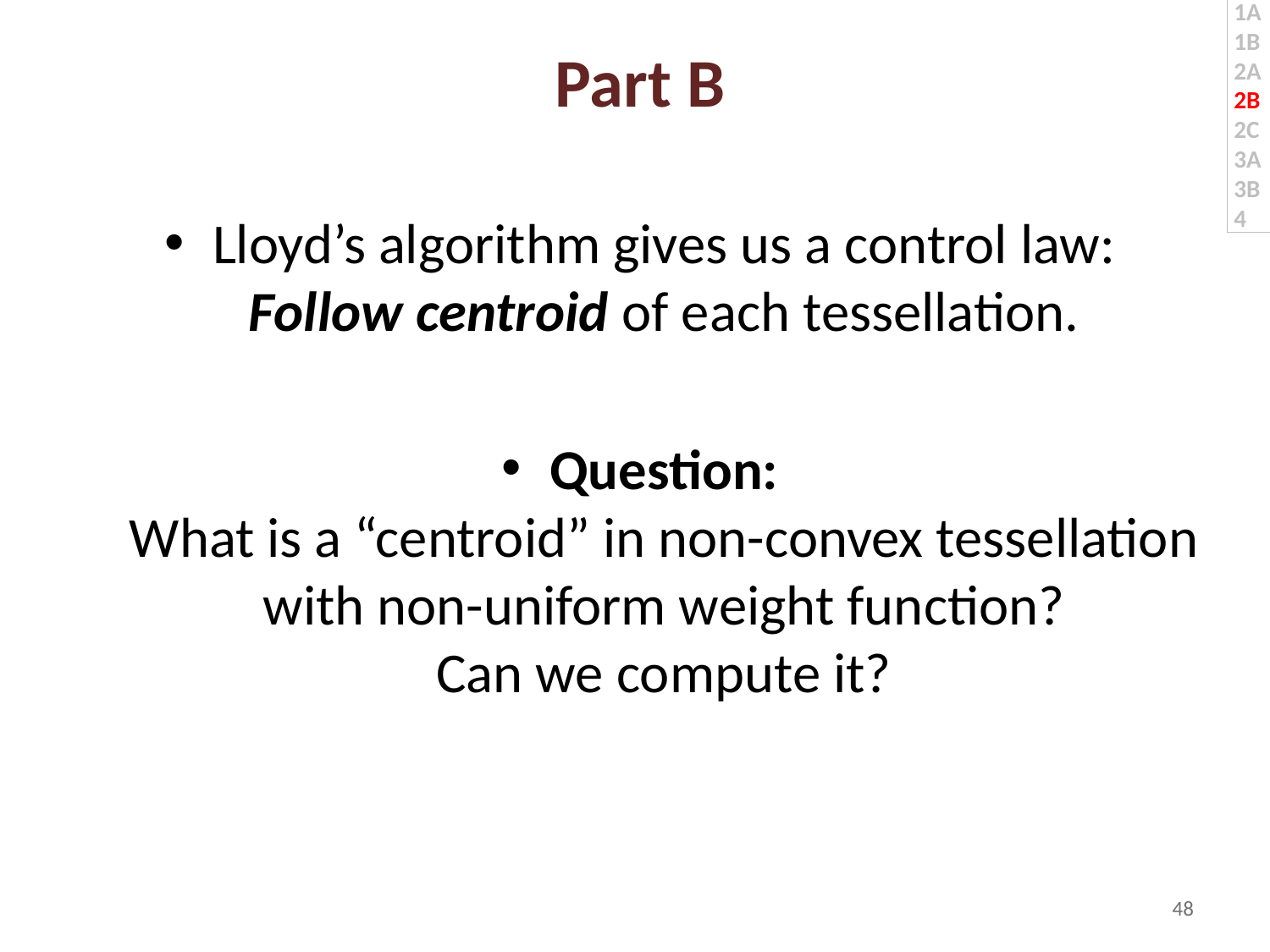

1A
1B
2A
2B
2C 3A
3B
4
# Part B
Lloyd’s algorithm gives us a control law:
Follow centroid of each tessellation.

Question:
What is a “centroid” in non-convex tessellation with non-uniform weight function?
Can we compute it?
48